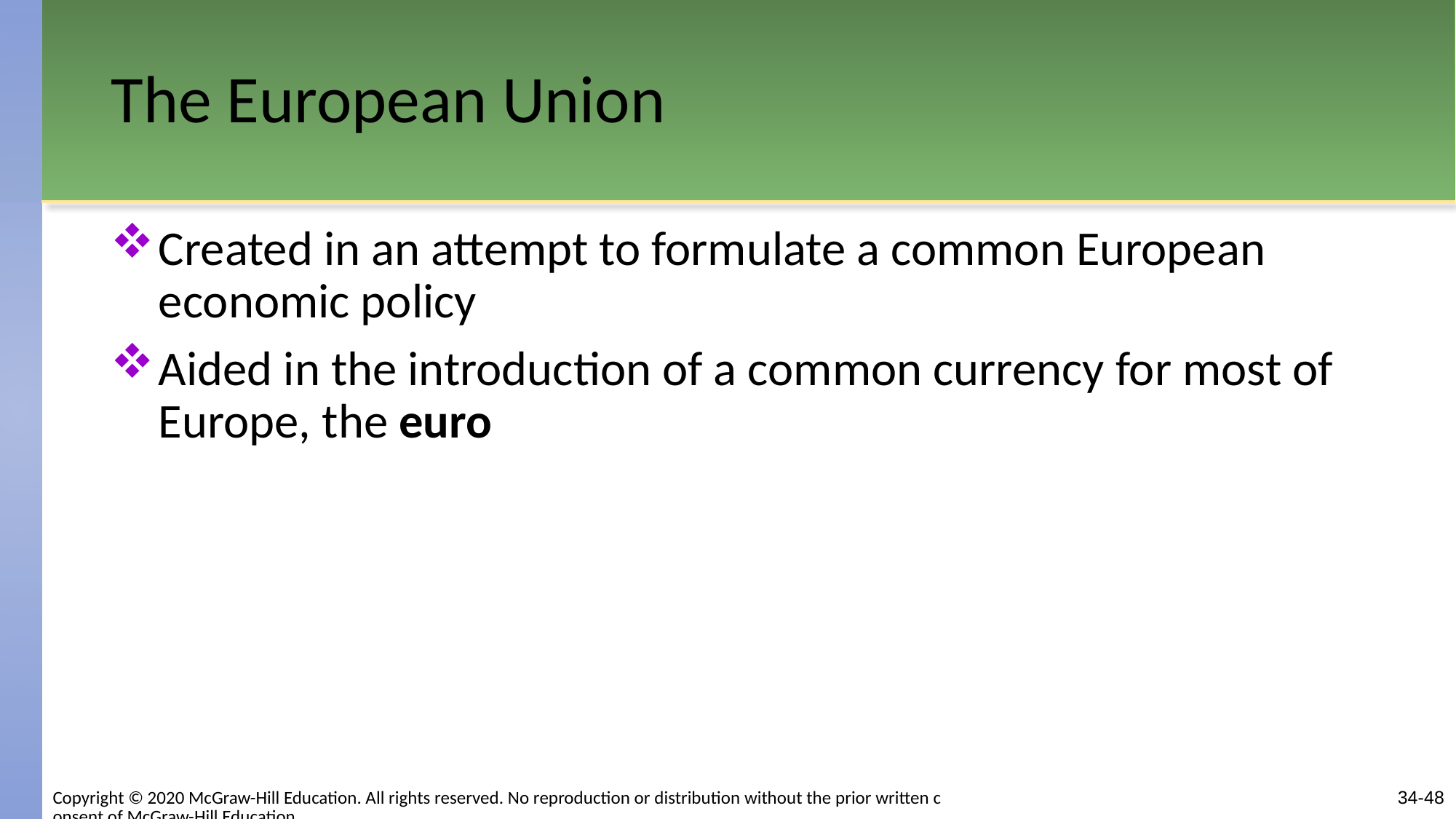

# The European Union
Created in an attempt to formulate a common European economic policy
Aided in the introduction of a common currency for most of Europe, the euro
Copyright © 2020 McGraw-Hill Education. All rights reserved. No reproduction or distribution without the prior written consent of McGraw-Hill Education.
34-48